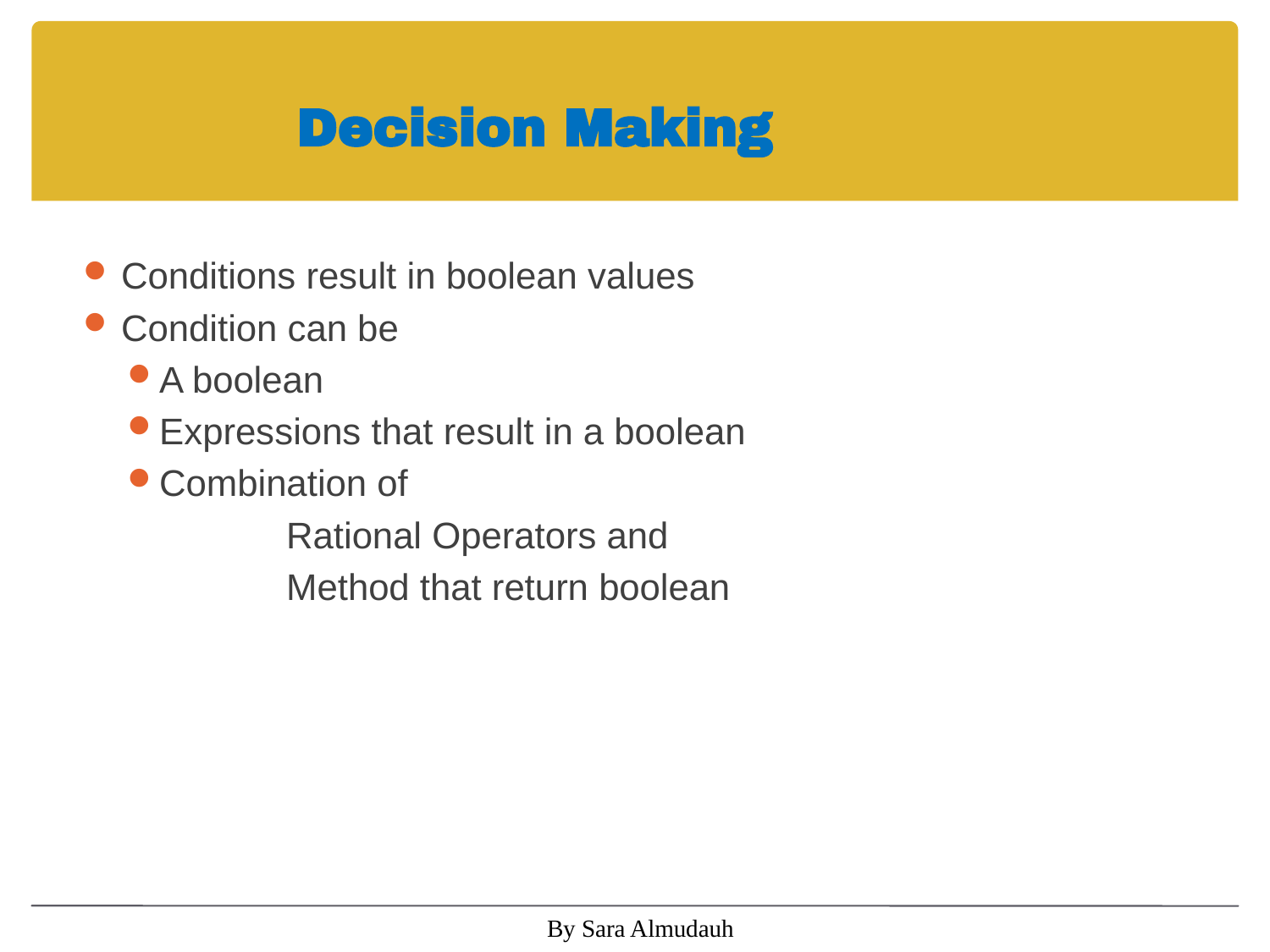

# Decision Making
Conditions result in boolean values
Condition can be
A boolean
Expressions that result in a boolean
Combination of
		Rational Operators and
		Method that return boolean
By Sara Almudauh